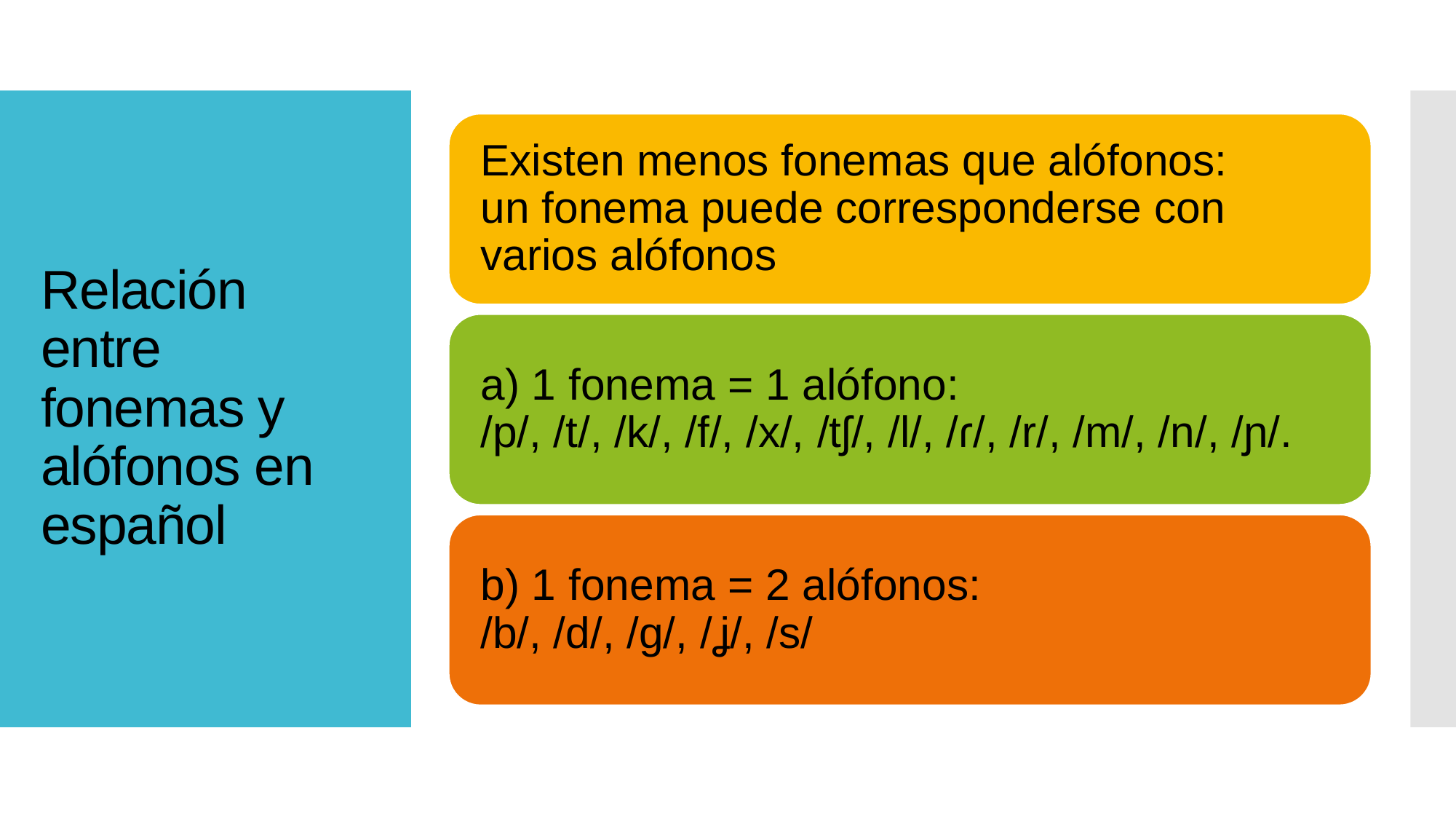

Existen menos fonemas que alófonos:
un fonema puede corresponderse con varios alófonos
a) 1 fonema = 1 alófono:
/p/, /t/, /k/, /f/, /x/, /tʃ/, /l/, /ɾ/, /r/, /m/, /n/, /ɲ/.
b) 1 fonema = 2 alófonos:
/b/, /d/, /g/, /ʝ/, /s/
# Relación entre fonemas y alófonos en español